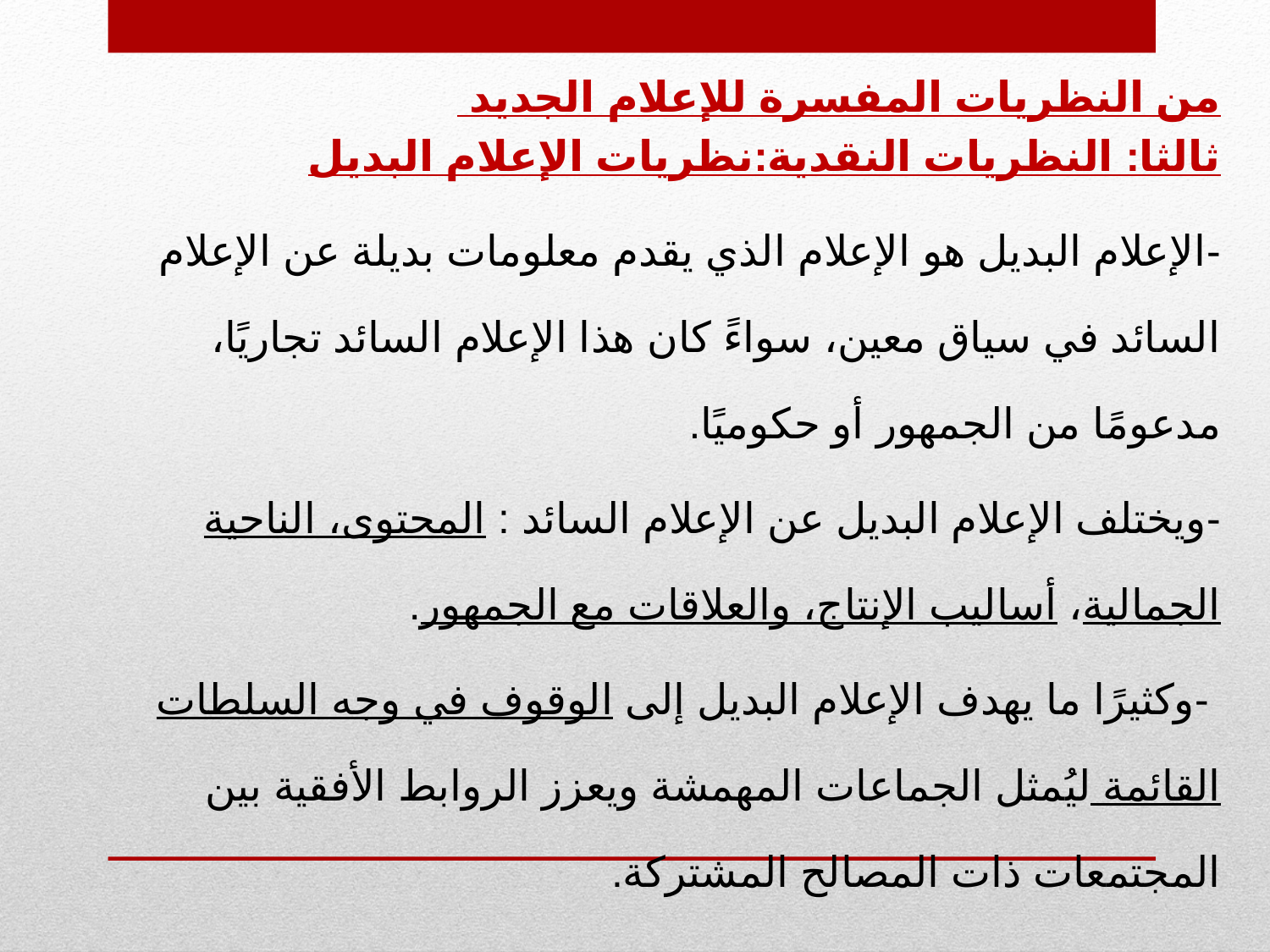

من النظريات المفسرة للإعلام الجديد
ثالثا: النظريات النقدية:نظريات الإعلام البديل
-الإعلام البديل هو الإعلام الذي يقدم معلومات بديلة عن الإعلام السائد في سياق معين، سواءً كان هذا الإعلام السائد تجاريًا، مدعومًا من الجمهور أو حكوميًا.
-ويختلف الإعلام البديل عن الإعلام السائد : المحتوى، الناحية الجمالية، أساليب الإنتاج، والعلاقات مع الجمهور.
 -وكثيرًا ما يهدف الإعلام البديل إلى الوقوف في وجه السلطات القائمة ليُمثل الجماعات المهمشة ويعزز الروابط الأفقية بين المجتمعات ذات المصالح المشتركة.